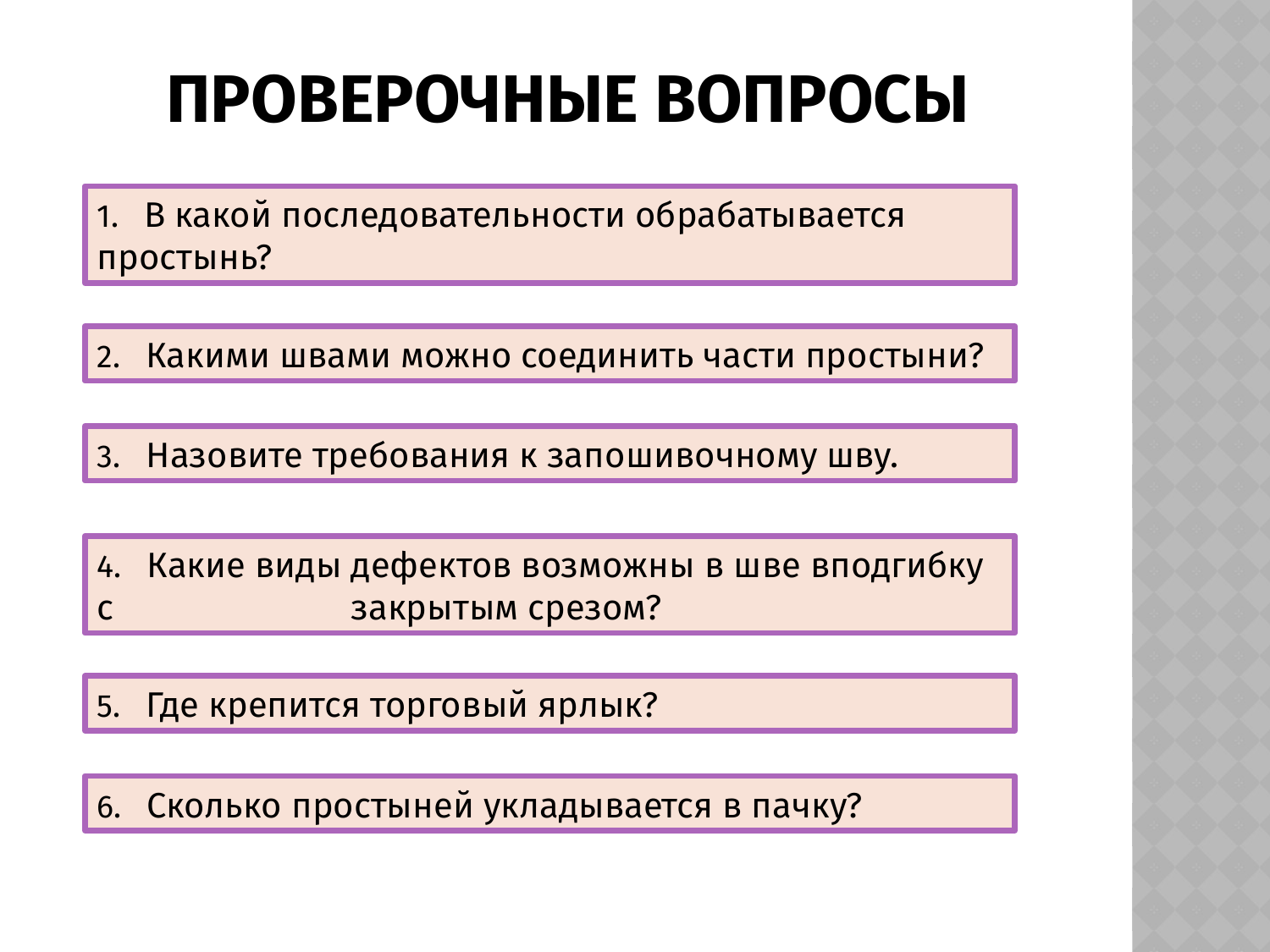

# Проверочные вопросы
1.   В какой последовательности обрабатывается 	простынь?
2.   Какими швами можно соединить части простыни?
3.   Назовите требования к запошивочному шву.
4.   Какие виды дефектов возможны в шве вподгибку с            	закрытым срезом?
5.   Где крепится торговый ярлык?
6.   Сколько простыней укладывается в пачку?